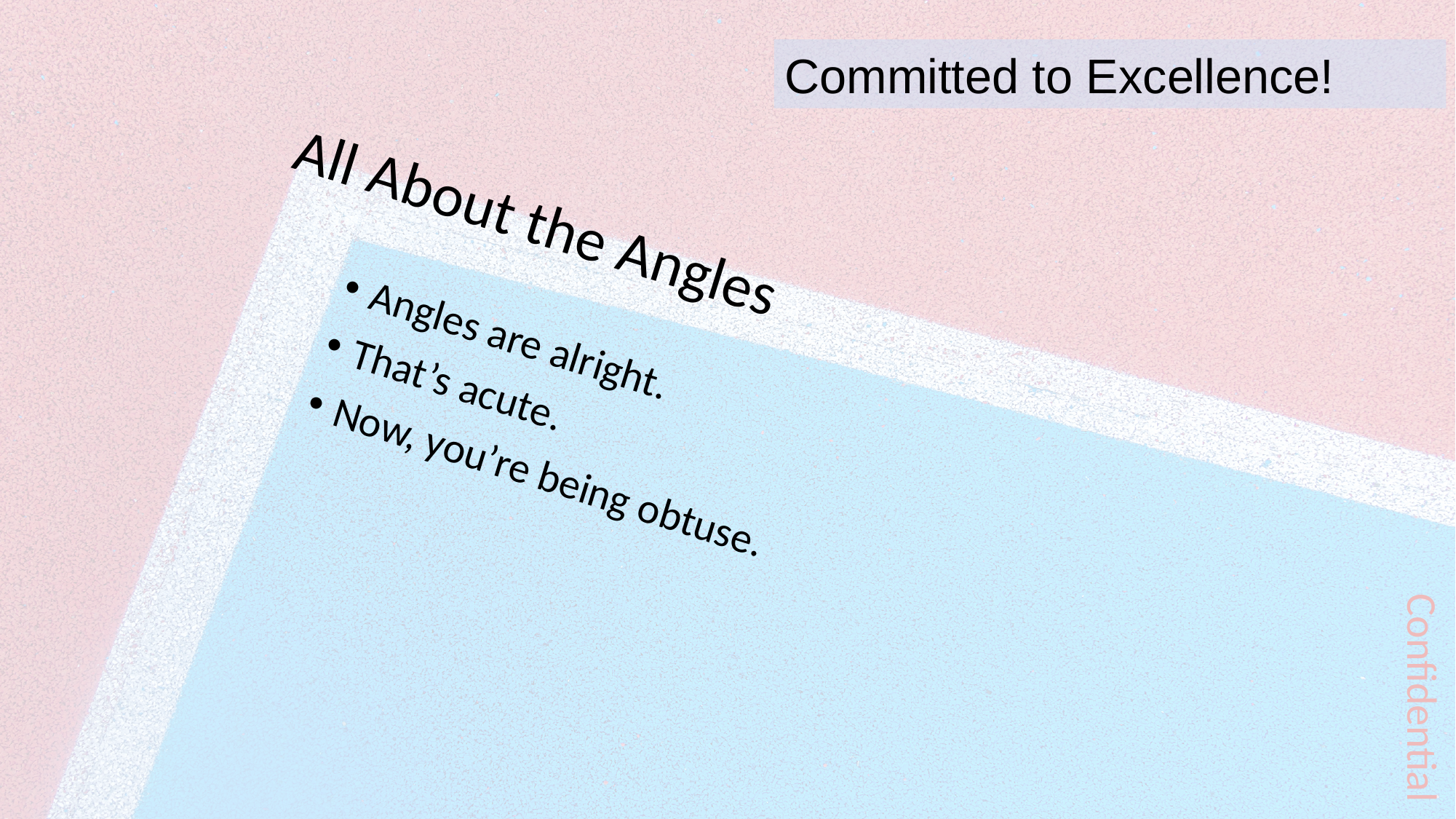

# All About the Angles
Angles are alright.
That’s acute.
Now, you’re being obtuse.